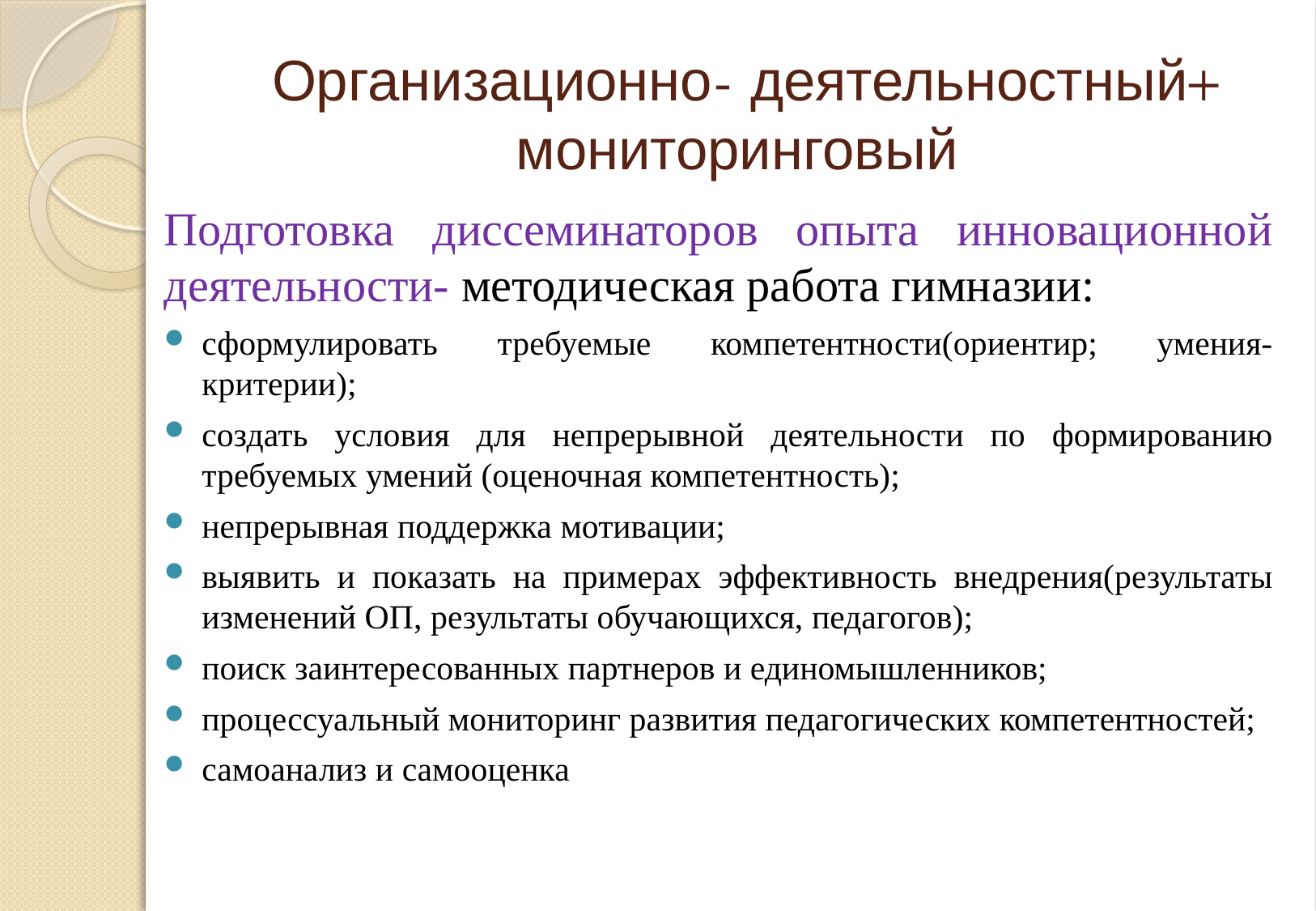

# Организационно- деятельностный+ мониторинговый
Подготовка диссеминаторов опыта инновационной деятельности- методическая работа гимназии:
сформулировать требуемые компетентности(ориентир; умения- критерии);
создать условия для непрерывной деятельности по формированию требуемых умений (оценочная компетентность);
непрерывная поддержка мотивации;
выявить и показать на примерах эффективность внедрения(результаты изменений ОП, результаты обучающихся, педагогов);
поиск заинтересованных партнеров и единомышленников;
процессуальный мониторинг развития педагогических компетентностей;
самоанализ и самооценка